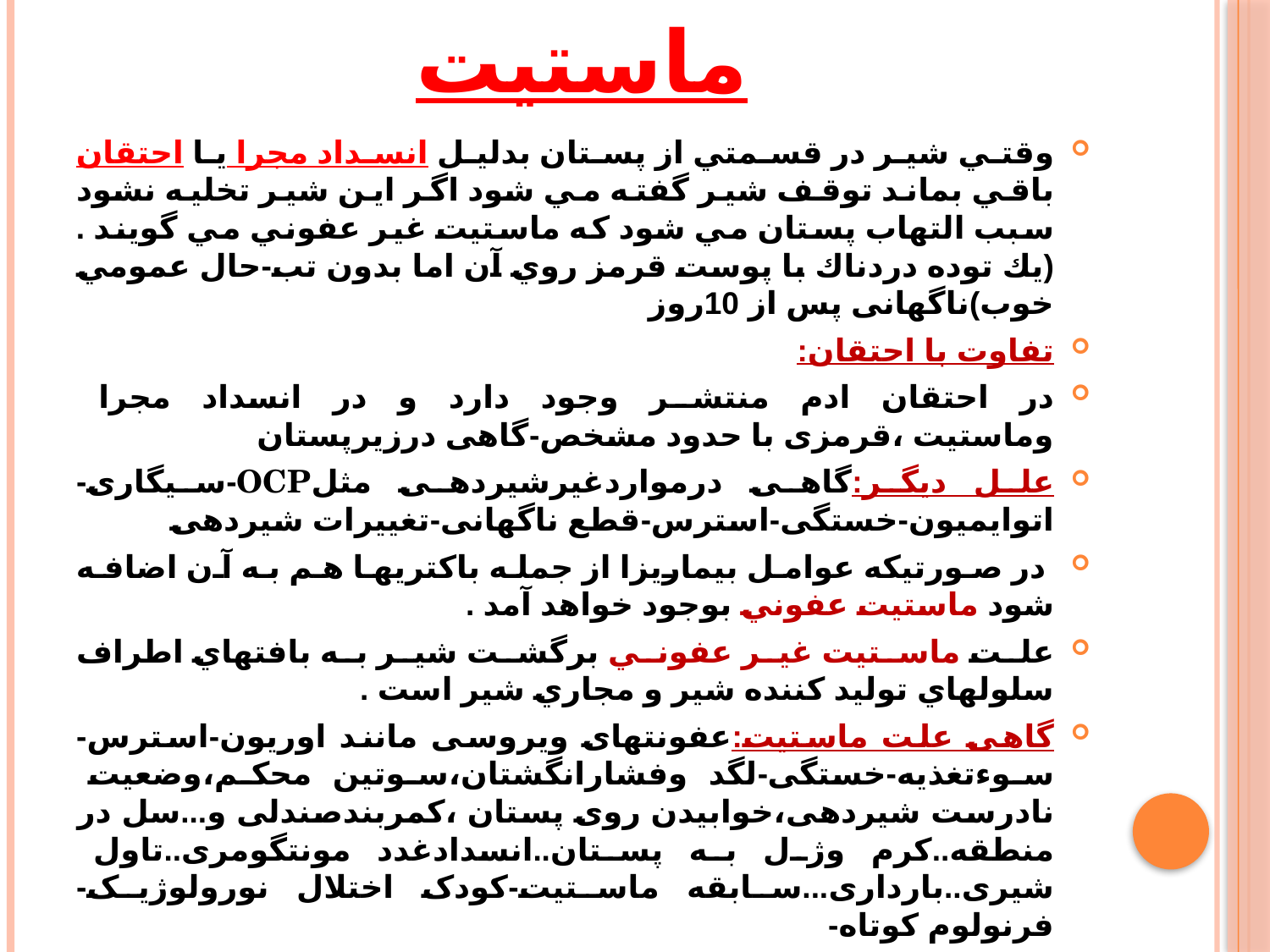

# ماستيت
وقتي شير در قسمتي از پستان بدليل انسداد مجرا يا احتقان باقي بماند توقف شير گفته مي شود اگر اين شير تخليه نشود سبب التهاب پستان مي شود كه ماستيت غير عفوني مي گويند .(يك توده دردناك با پوست قرمز روي آن اما بدون تب-حال عمومي خوب)ناگهانی پس از 10روز
تفاوت با احتقان:
در احتقان ادم منتشر وجود دارد و در انسداد مجرا وماستیت ،قرمزی با حدود مشخص-گاهی درزیرپستان
علل دیگر:گاهی درمواردغیرشیردهی مثلOCP-سیگاری-اتوایمیون-خستگی-استرس-قطع ناگهانی-تغییرات شیردهی
 در صورتيكه عوامل بيماريزا از جمله باكتريها هم به آن اضافه شود ماستيت عفوني بوجود خواهد آمد .
علت ماستيت غير عفوني برگشت شير به بافتهاي اطراف سلولهاي توليد كننده شير و مجاري شير است .
گاهی علت ماستیت:عفونتهای ویروسی مانند اوریون-استرس-سوءتغذیه-خستگی-لگد وفشارانگشتان،سوتین محکم،وضعیت نادرست شیردهی،خوابیدن روی پستان ،کمربندصندلی و...سل در منطقه..کرم وژل به پستان..انسدادغدد مونتگومری..تاول شیری..بارداری...سابقه ماستیت-کودک اختلال نورولوژیک-فرنولوم کوتاه-